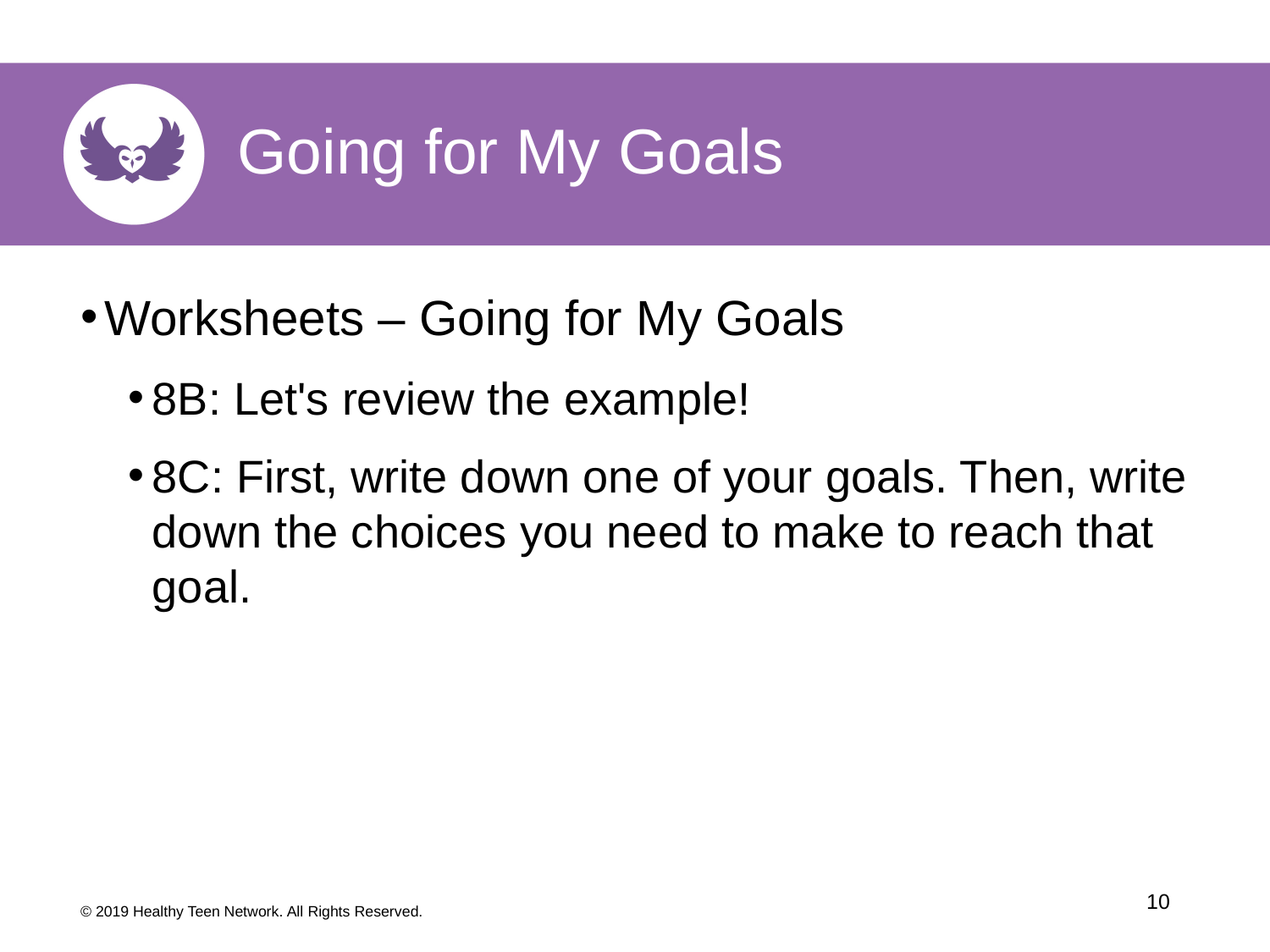

Going for My Goals
Worksheets – Going for My Goals
8B: Let's review the example!
8C: First, write down one of your goals. Then, write down the choices you need to make to reach that goal.